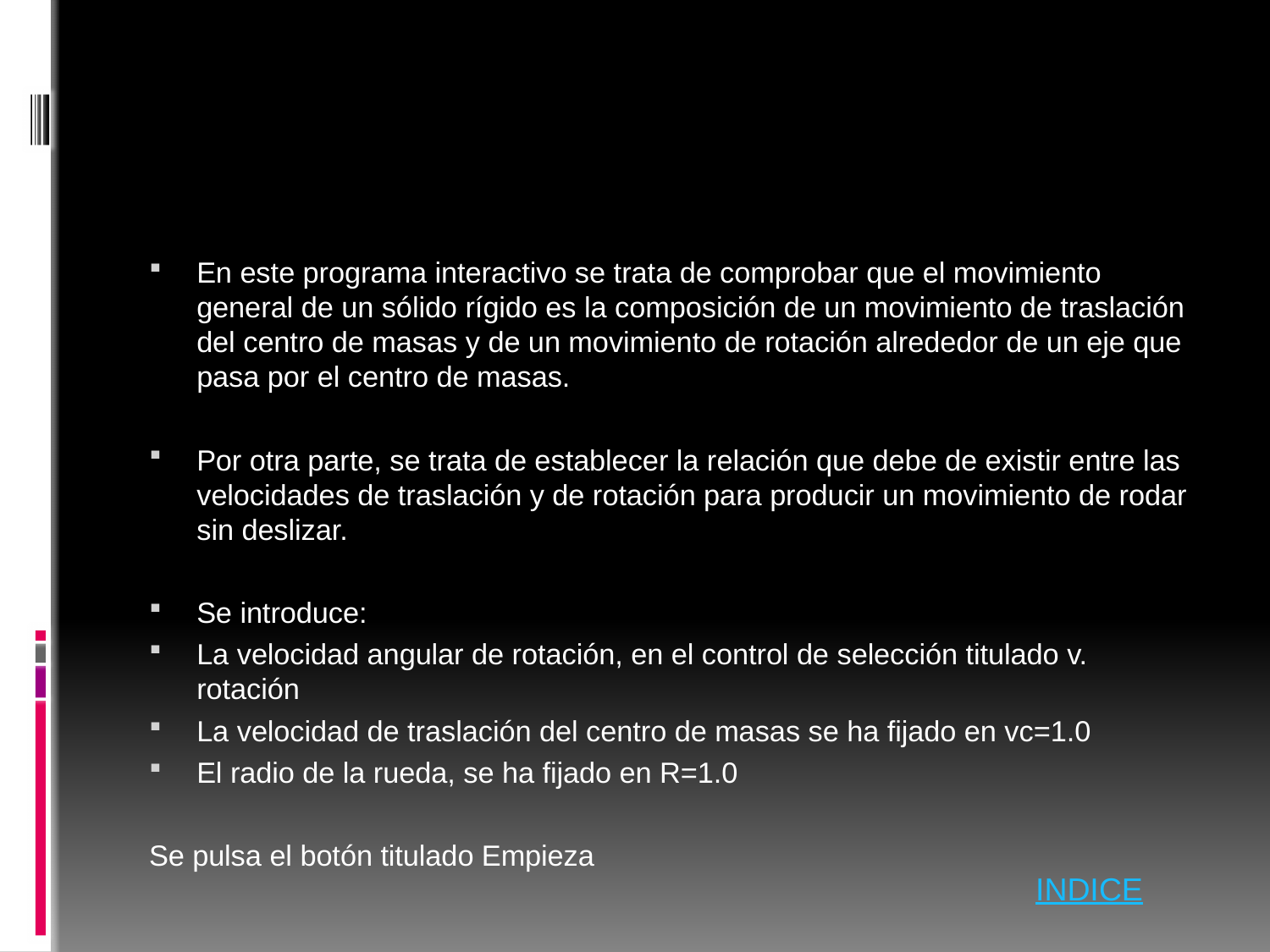

En este programa interactivo se trata de comprobar que el movimiento general de un sólido rígido es la composición de un movimiento de traslación del centro de masas y de un movimiento de rotación alrededor de un eje que pasa por el centro de masas.

Por otra parte, se trata de establecer la relación que debe de existir entre las velocidades de traslación y de rotación para producir un movimiento de rodar sin deslizar.

Se introduce:
La velocidad angular de rotación, en el control de selección titulado v. rotación
La velocidad de traslación del centro de masas se ha fijado en vc=1.0
El radio de la rueda, se ha fijado en R=1.0

Se pulsa el botón titulado Empieza
INDICE